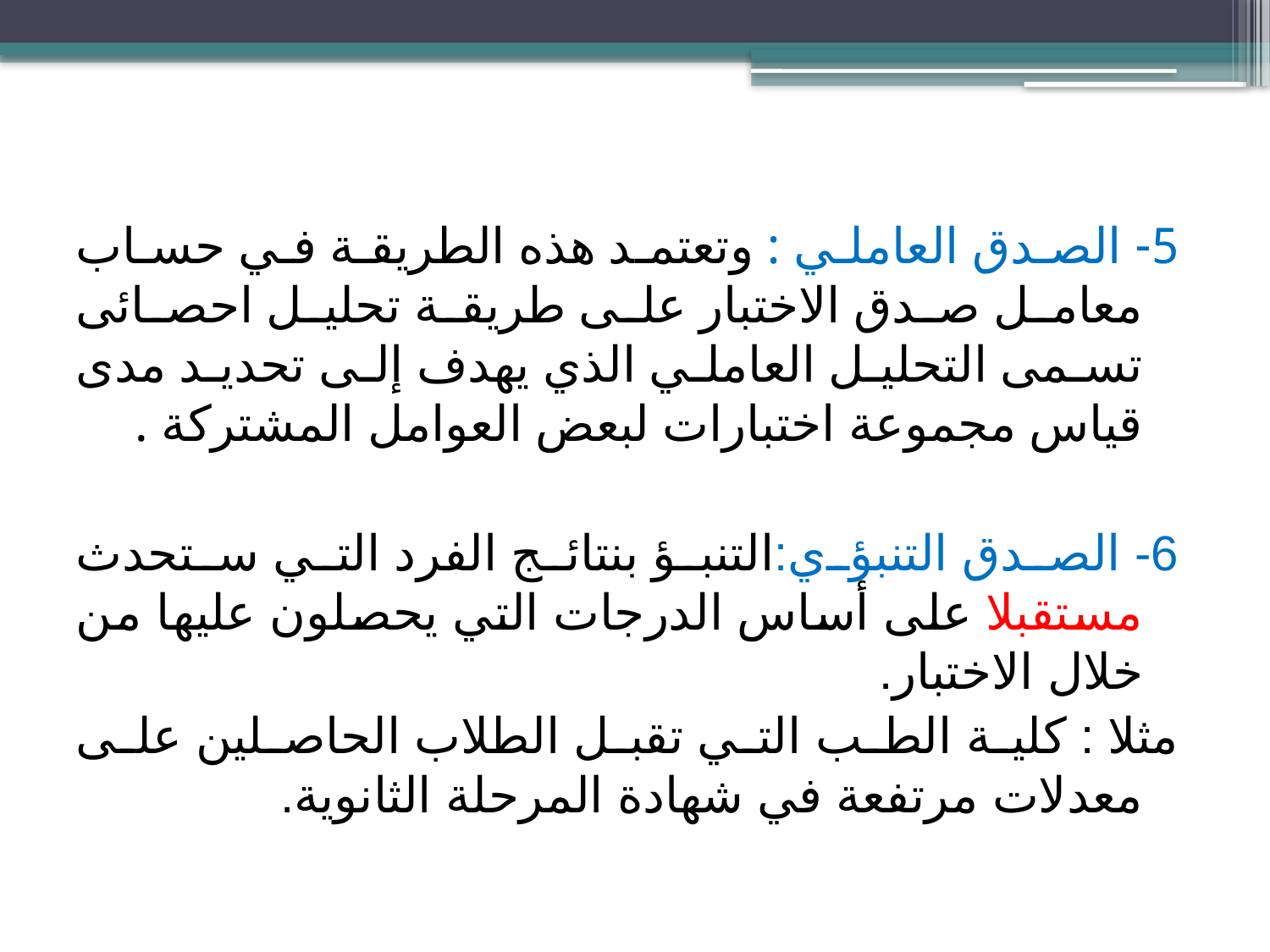

5- الصدق العاملي : وتعتمد هذه الطريقة في حساب معامل صدق الاختبار على طريقة تحليل احصائى تسمى التحليل العاملي الذي يهدف إلى تحديد مدى قياس مجموعة اختبارات لبعض العوامل المشتركة .

6- الصدق التنبؤي:التنبؤ بنتائج الفرد التي ستحدث مستقبلا على أساس الدرجات التي يحصلون عليها من خلال الاختبار.
مثلا : كلية الطب التي تقبل الطلاب الحاصلين على معدلات مرتفعة في شهادة المرحلة الثانوية.